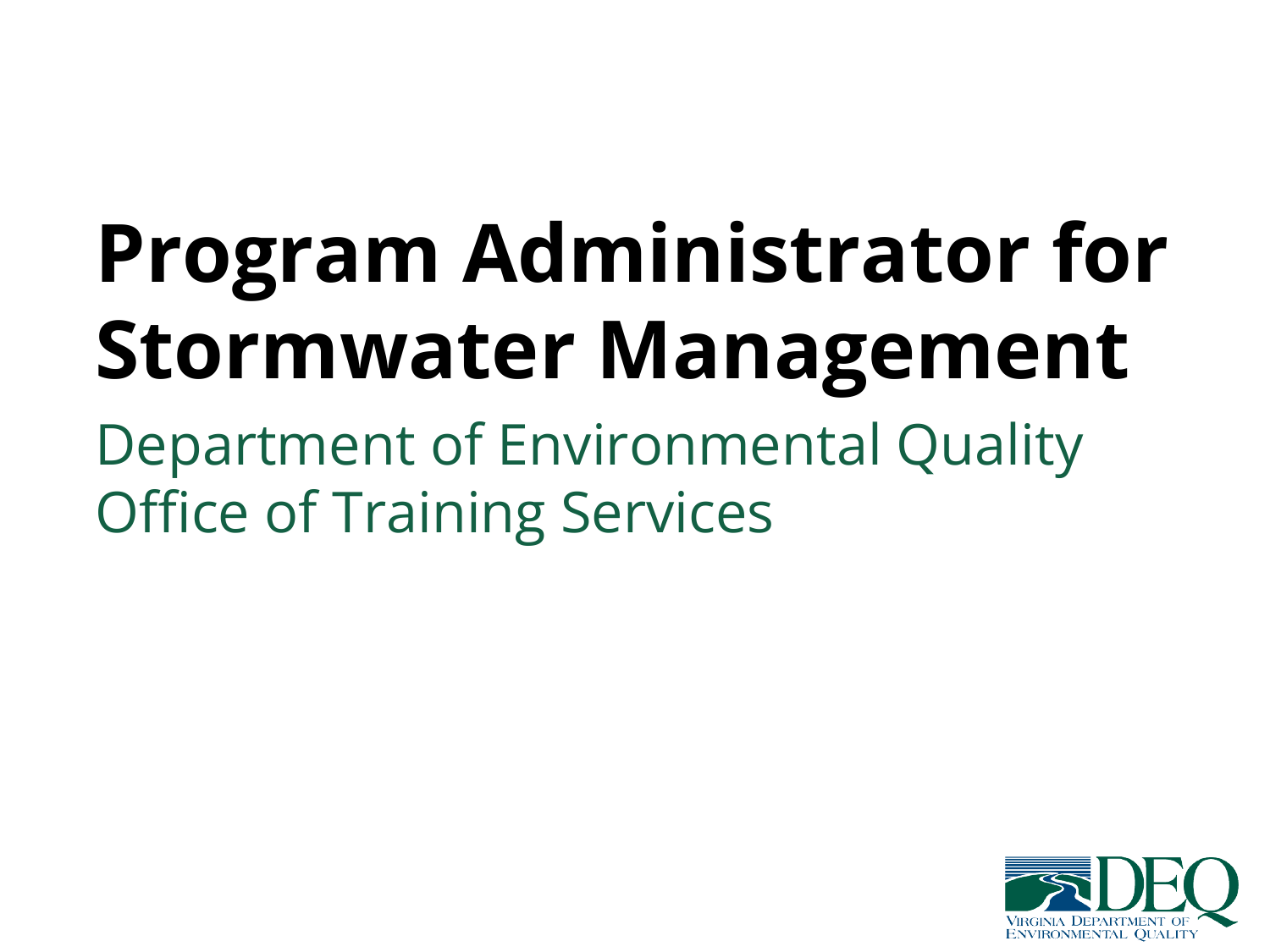

# Program Administrator for Stormwater Management
Department of Environmental Quality
Office of Training Services